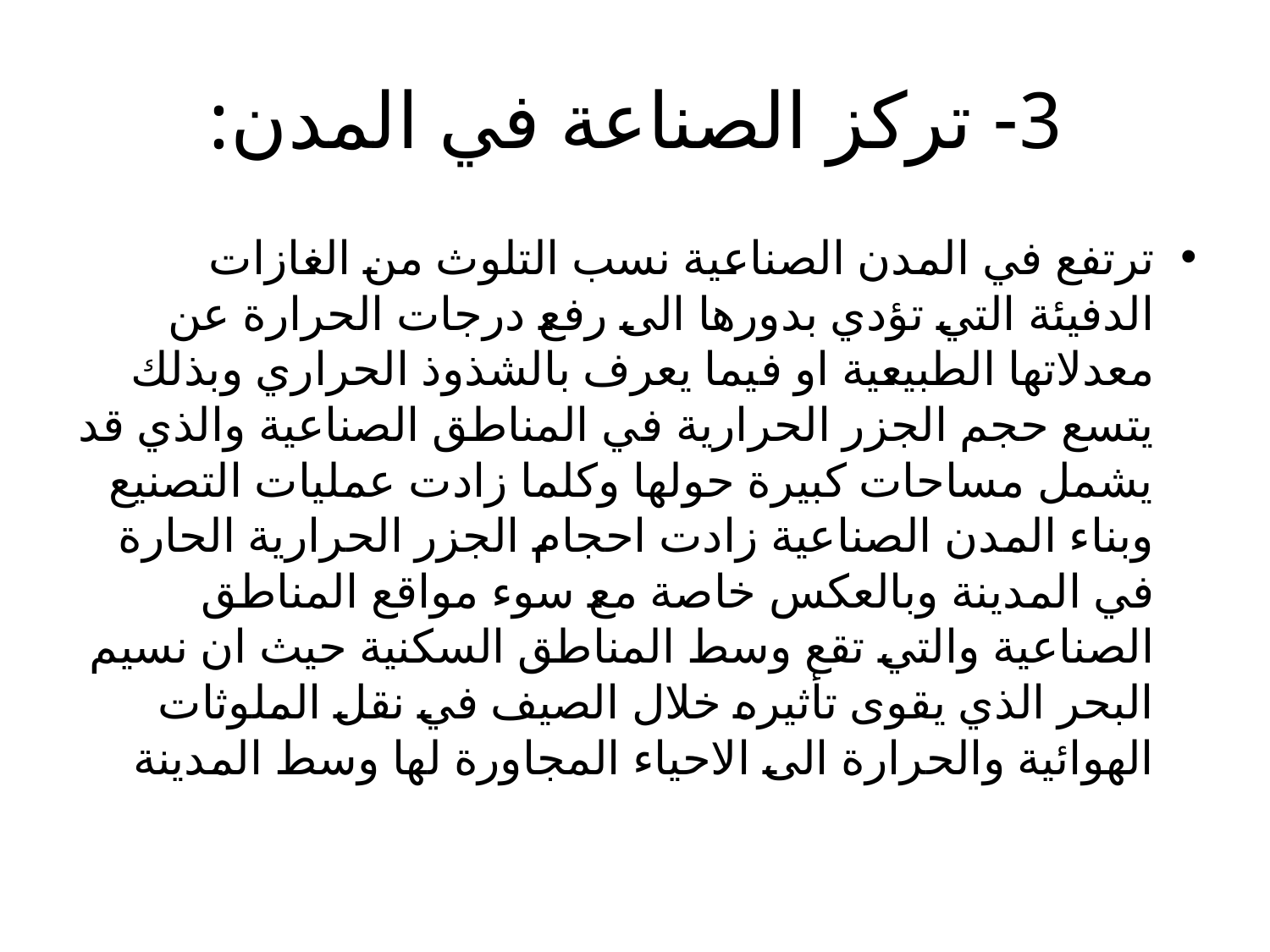

# 3- تركز الصناعة في المدن:
ترتفع في المدن الصناعية نسب التلوث من الغازات الدفيئة التي تؤدي بدورها الى رفع درجات الحرارة عن معدلاتها الطبيعية او فيما يعرف بالشذوذ الحراري وبذلك يتسع حجم الجزر الحرارية في المناطق الصناعية والذي قد يشمل مساحات كبيرة حولها وكلما زادت عمليات التصنيع وبناء المدن الصناعية زادت احجام الجزر الحرارية الحارة في المدينة وبالعكس خاصة مع سوء مواقع المناطق الصناعية والتي تقع وسط المناطق السكنية حيث ان نسيم البحر الذي يقوى تأثيره خلال الصيف في نقل الملوثات الهوائية والحرارة الى الاحياء المجاورة لها وسط المدينة